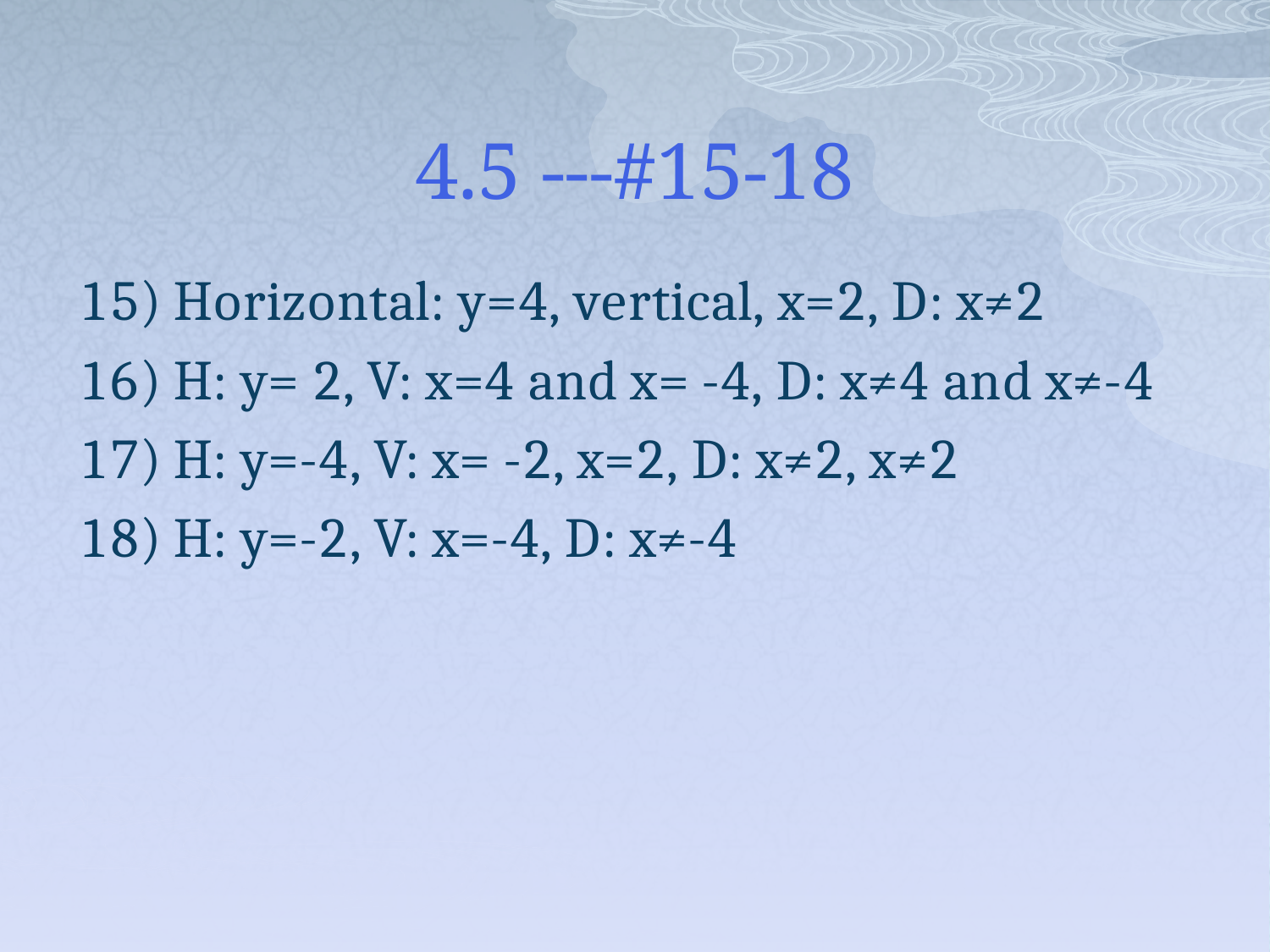

# 4.5 ---#15-18
15) Horizontal: y=4, vertical, x=2, D: x≠2
16) H: y= 2, V: x=4 and x= -4, D: x≠4 and x≠-4
17) H: y=-4, V: x= -2, x=2, D: x≠2, x≠2
18) H: y=-2, V: x=-4, D: x≠-4